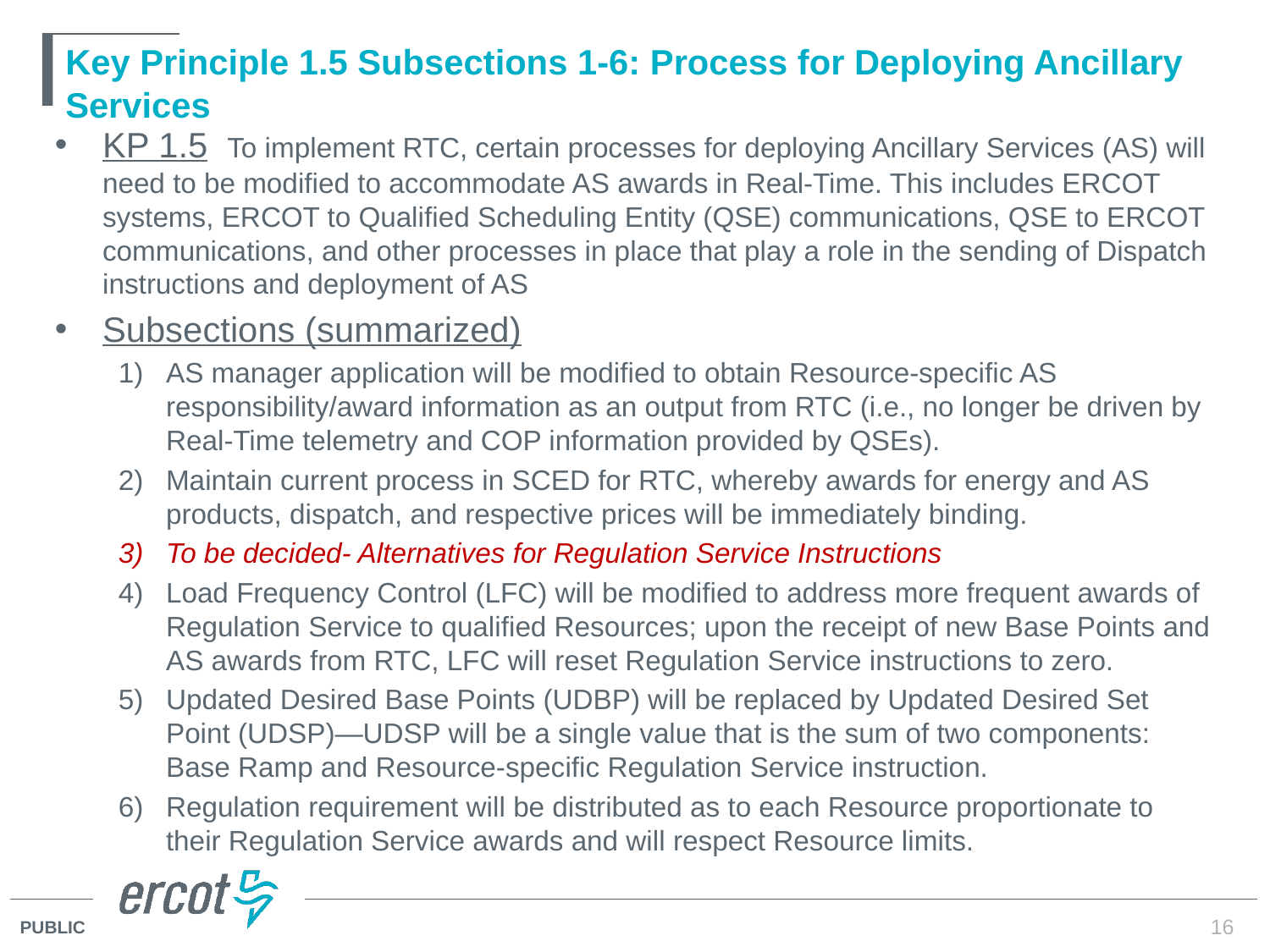

# Key Principle 1.5 Subsections 1-6: Process for Deploying Ancillary Services
KP 1.5  To implement RTC, certain processes for deploying Ancillary Services (AS) will need to be modified to accommodate AS awards in Real-Time. This includes ERCOT systems, ERCOT to Qualified Scheduling Entity (QSE) communications, QSE to ERCOT communications, and other processes in place that play a role in the sending of Dispatch instructions and deployment of AS
Subsections (summarized)
AS manager application will be modified to obtain Resource-specific AS responsibility/award information as an output from RTC (i.e., no longer be driven by Real-Time telemetry and COP information provided by QSEs).
Maintain current process in SCED for RTC, whereby awards for energy and AS products, dispatch, and respective prices will be immediately binding.
To be decided- Alternatives for Regulation Service Instructions
Load Frequency Control (LFC) will be modified to address more frequent awards of Regulation Service to qualified Resources; upon the receipt of new Base Points and AS awards from RTC, LFC will reset Regulation Service instructions to zero.
Updated Desired Base Points (UDBP) will be replaced by Updated Desired Set Point (UDSP)—UDSP will be a single value that is the sum of two components: Base Ramp and Resource-specific Regulation Service instruction.
Regulation requirement will be distributed as to each Resource proportionate to their Regulation Service awards and will respect Resource limits.
16